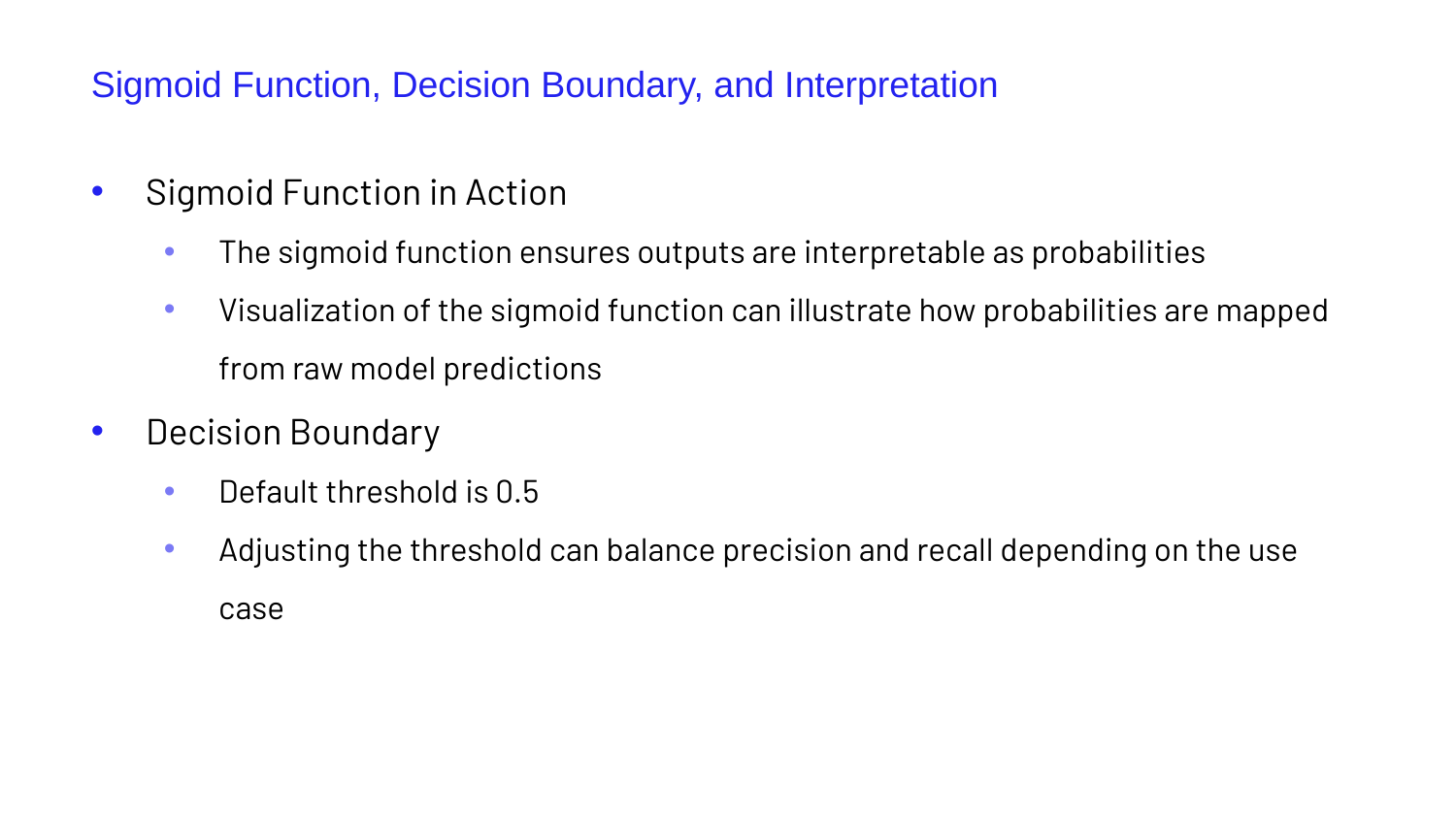

Sigmoid Function, Decision Boundary, and Interpretation
Sigmoid Function in Action
The sigmoid function ensures outputs are interpretable as probabilities
Visualization of the sigmoid function can illustrate how probabilities are mapped from raw model predictions
Decision Boundary
Default threshold is 0.5
Adjusting the threshold can balance precision and recall depending on the use case